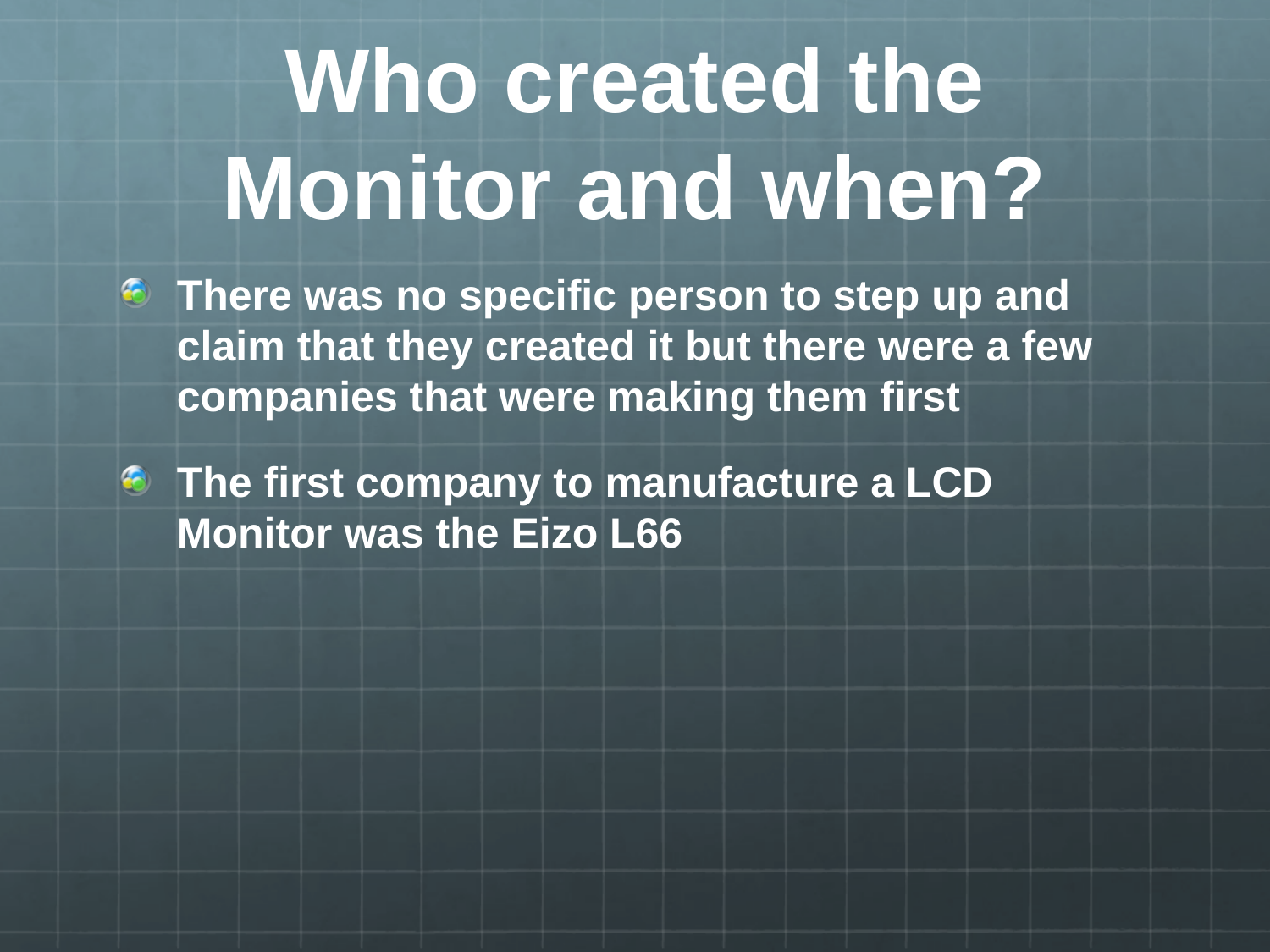

# Who created the Monitor and when?
There was no specific person to step up and claim that they created it but there were a few companies that were making them first
The first company to manufacture a LCD Monitor was the Eizo L66